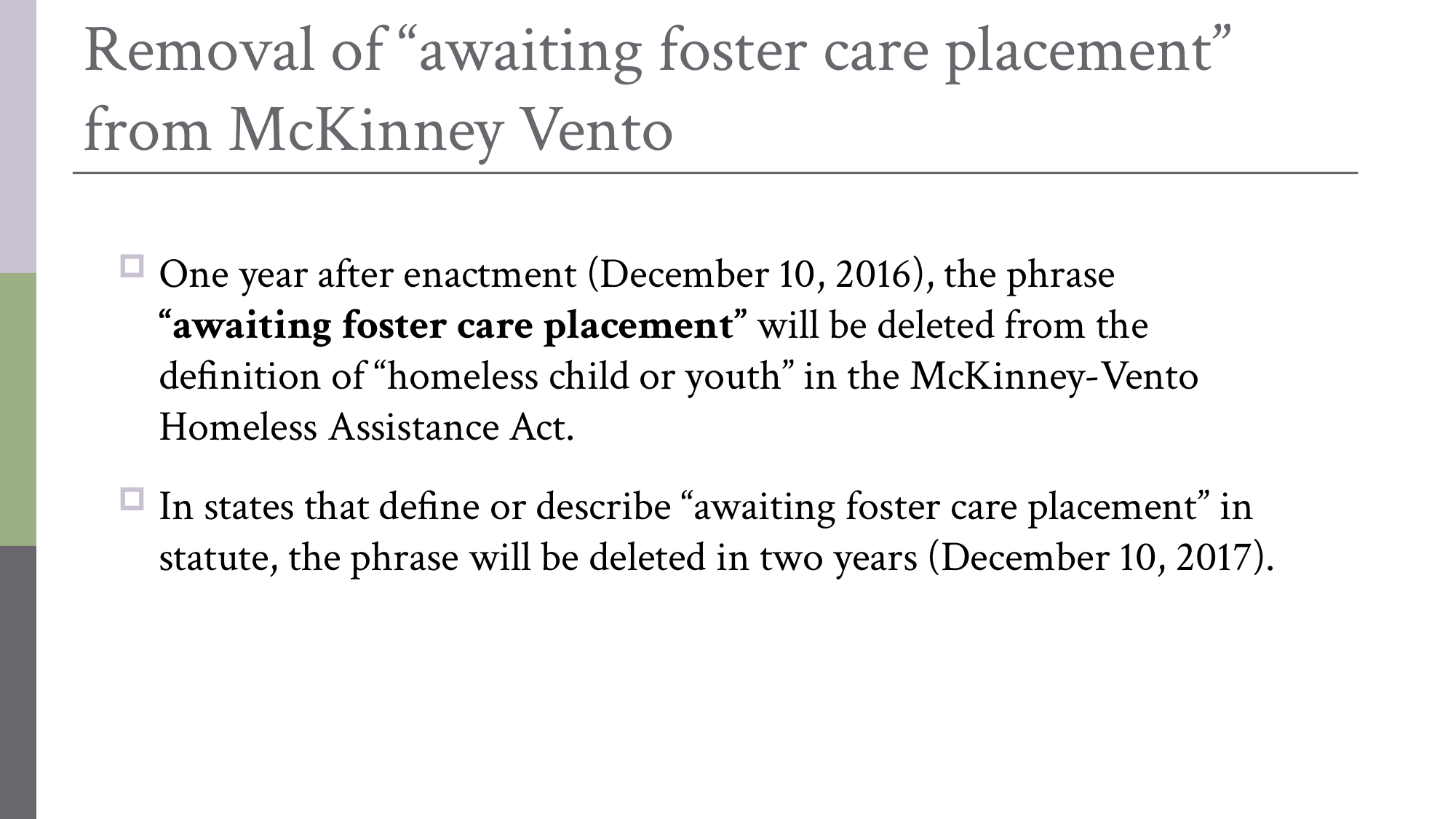

# Removal of “awaiting foster care placement” from McKinney Vento
One year after enactment (December 10, 2016), the phrase “awaiting foster care placement” will be deleted from the definition of “homeless child or youth” in the McKinney-Vento Homeless Assistance Act.
In states that define or describe “awaiting foster care placement” in statute, the phrase will be deleted in two years (December 10, 2017).